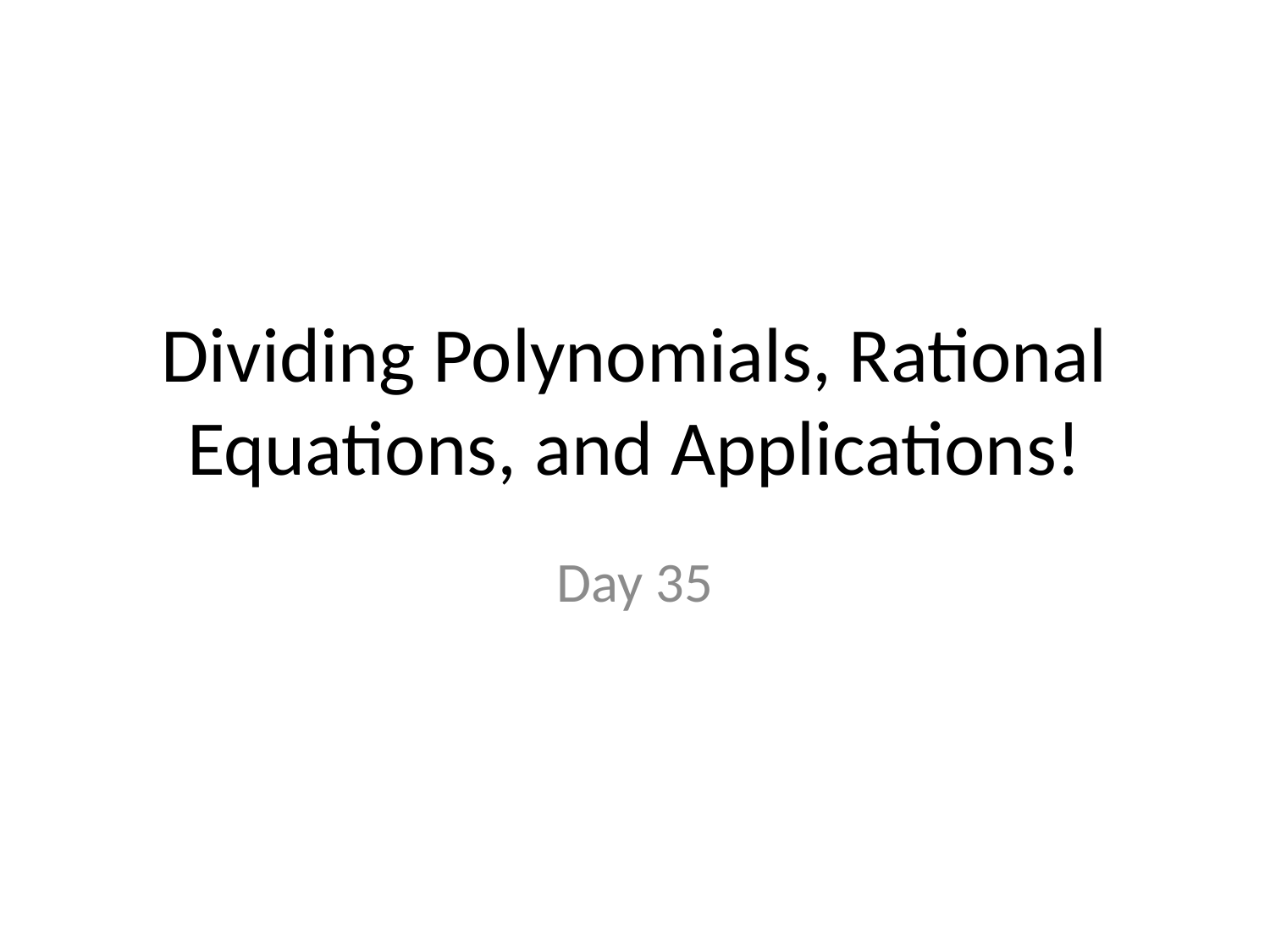

# Dividing Polynomials, Rational Equations, and Applications!
Day 35